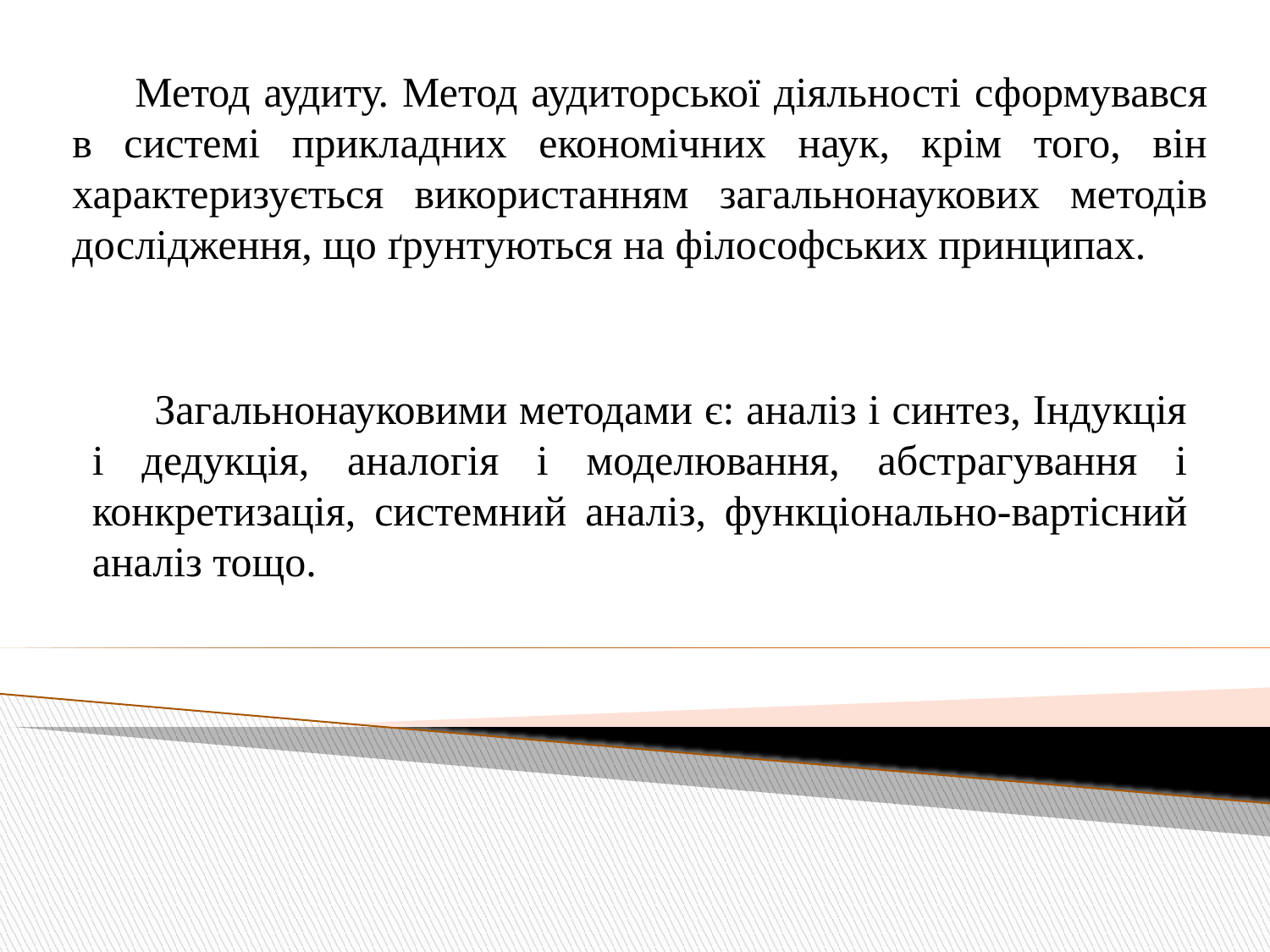

Метод аудиту. Метод аудиторської діяльності сформувався в системі прикладних економічних наук, крім того, він характеризується використанням загальнонаукових методів дослідження, що ґрунтуються на філософських принципах.
Загальнонауковими методами є: аналіз і синтез, Індукція і дедукція, аналогія і моделювання, абстрагування і конкретизація, системний аналіз, функціонально-вартісний аналіз тощо.